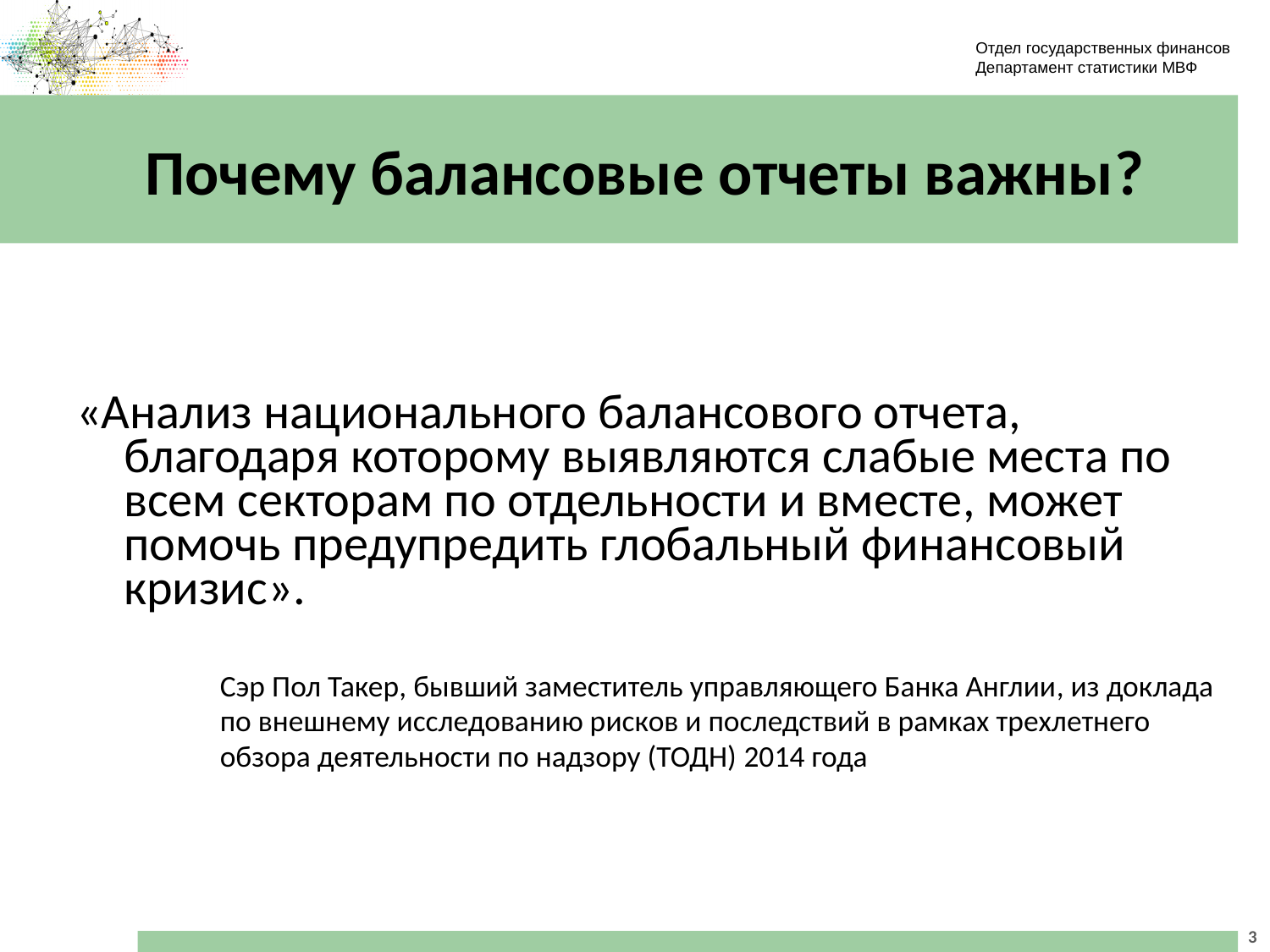

Отдел государственных финансов
Департамент статистики МВФ
# Почему балансовые отчеты важны?

«Анализ национального балансового отчета, благодаря которому выявляются слабые места по всем секторам по отдельности и вместе, может помочь предупредить глобальный финансовый кризис».

Сэр Пол Такер, бывший заместитель управляющего Банка Англии, из доклада по внешнему исследованию рисков и последствий в рамках трехлетнего обзора деятельности по надзору (ТОДН) 2014 года
3